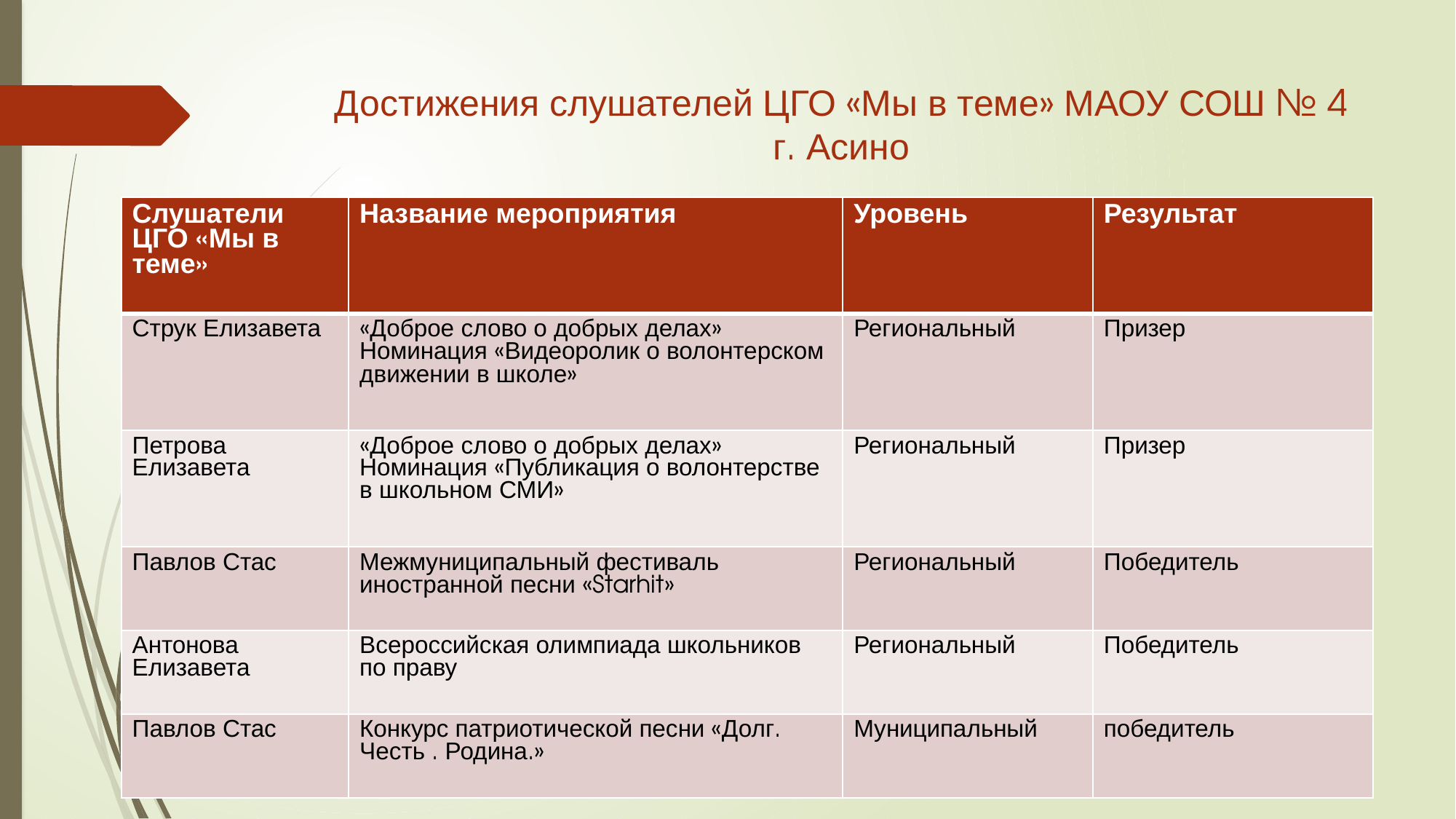

# Достижения слушателей ЦГО «Мы в теме» МАОУ СОШ № 4 г. Асино
| Слушатели ЦГО «Мы в теме» | Название мероприятия | Уровень | Результат |
| --- | --- | --- | --- |
| Струк Елизавета | «Доброе слово о добрых делах» Номинация «Видеоролик о волонтерском движении в школе» | Региональный | Призер |
| Петрова Елизавета | «Доброе слово о добрых делах» Номинация «Публикация о волонтерстве в школьном СМИ» | Региональный | Призер |
| Павлов Стас | Межмуниципальный фестиваль иностранной песни «Starhit» | Региональный | Победитель |
| Антонова Елизавета | Всероссийская олимпиада школьников по праву | Региональный | Победитель |
| Павлов Стас | Конкурс патриотической песни «Долг. Честь . Родина.» | Муниципальный | победитель |